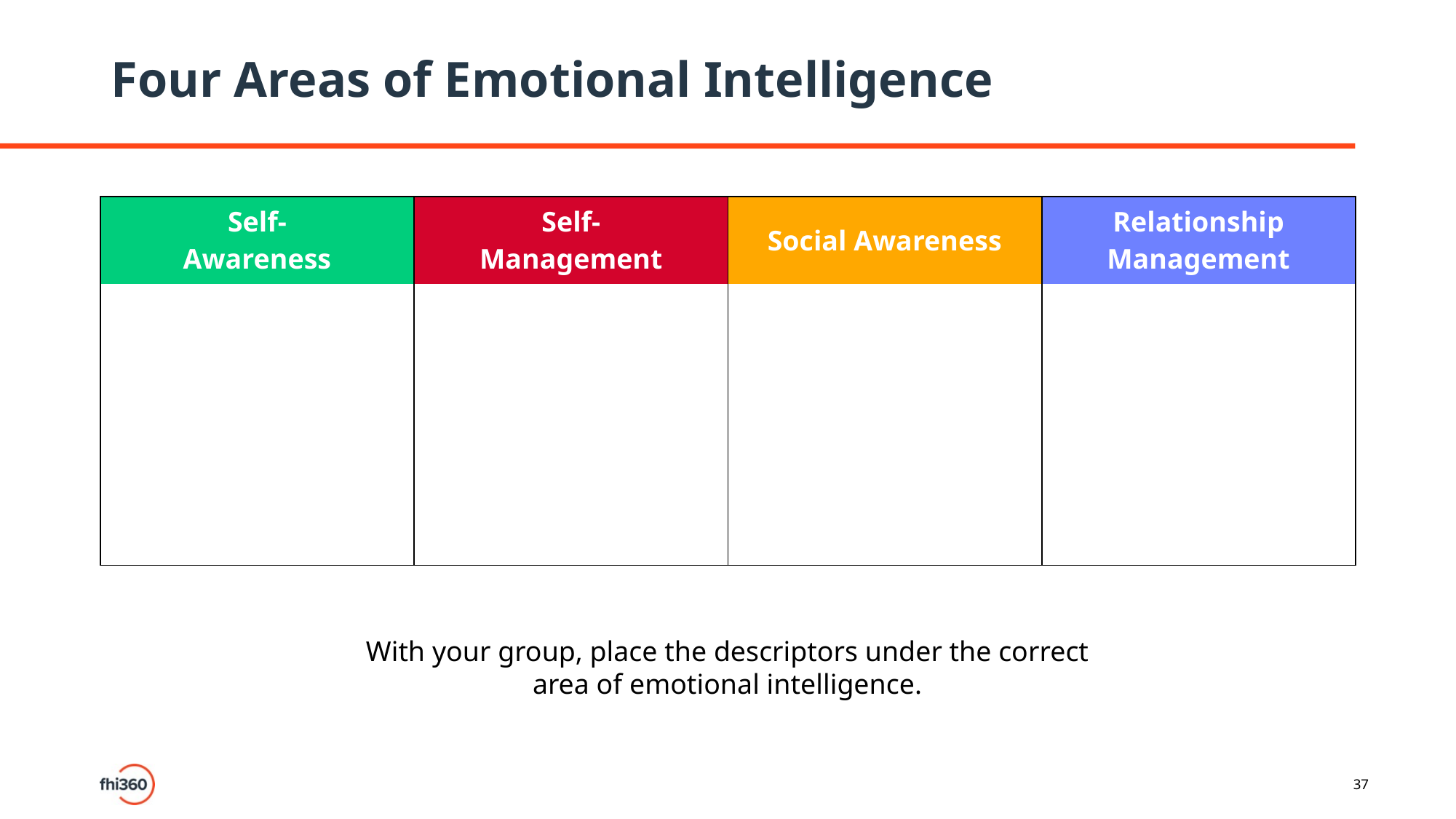

# Four Areas of Emotional Intelligence
| Self- Awareness | Self- Management | Social Awareness | Relationship Management |
| --- | --- | --- | --- |
|  |  |  |  |
With your group, place the descriptors under the correct area of emotional intelligence.